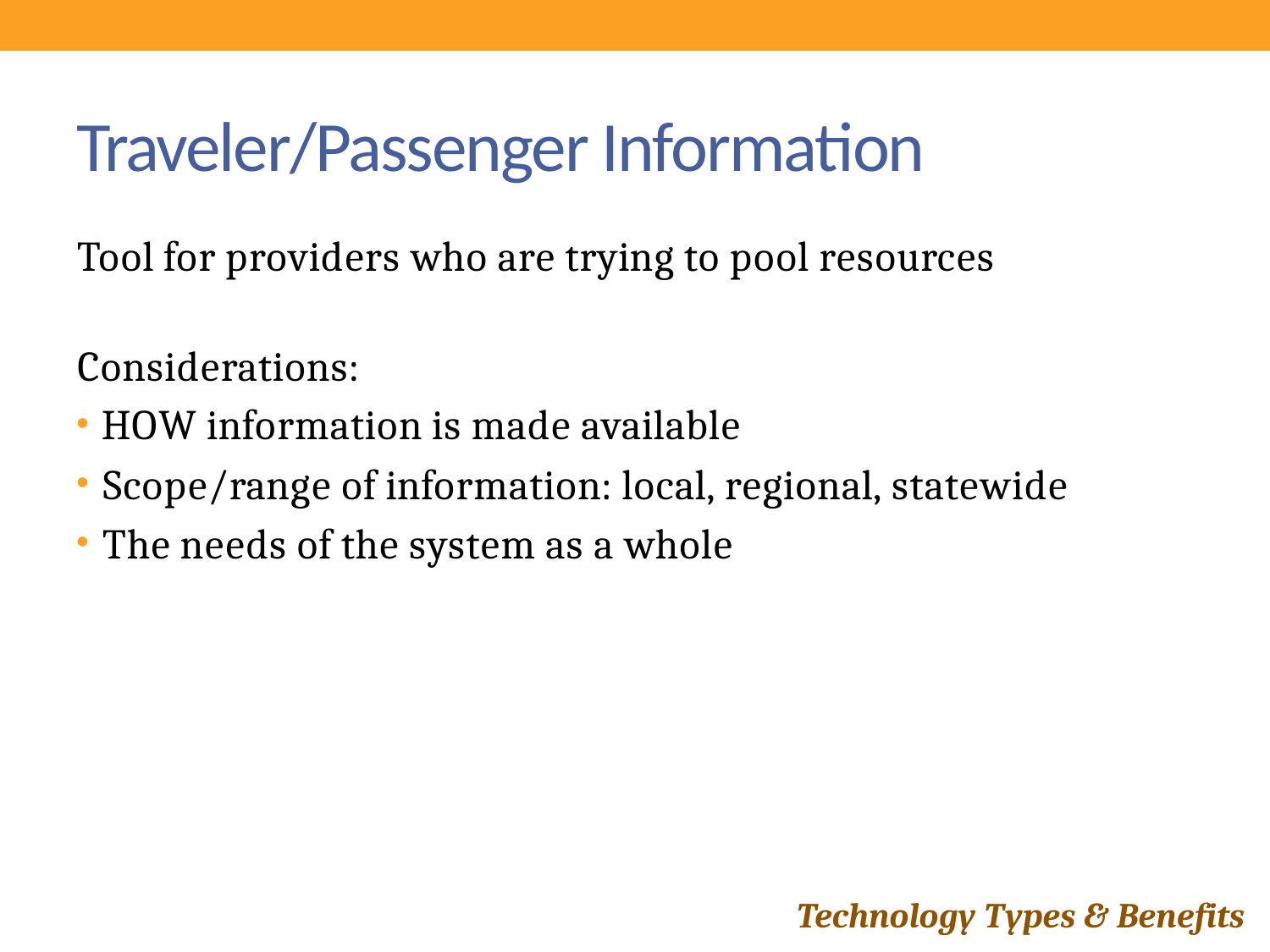

# Traveler/Passenger Information
Tool for providers who are trying to pool resources
Considerations:
HOW information is made available
Scope/range of information: local, regional, statewide
The needs of the system as a whole

Technology Types & Benefits